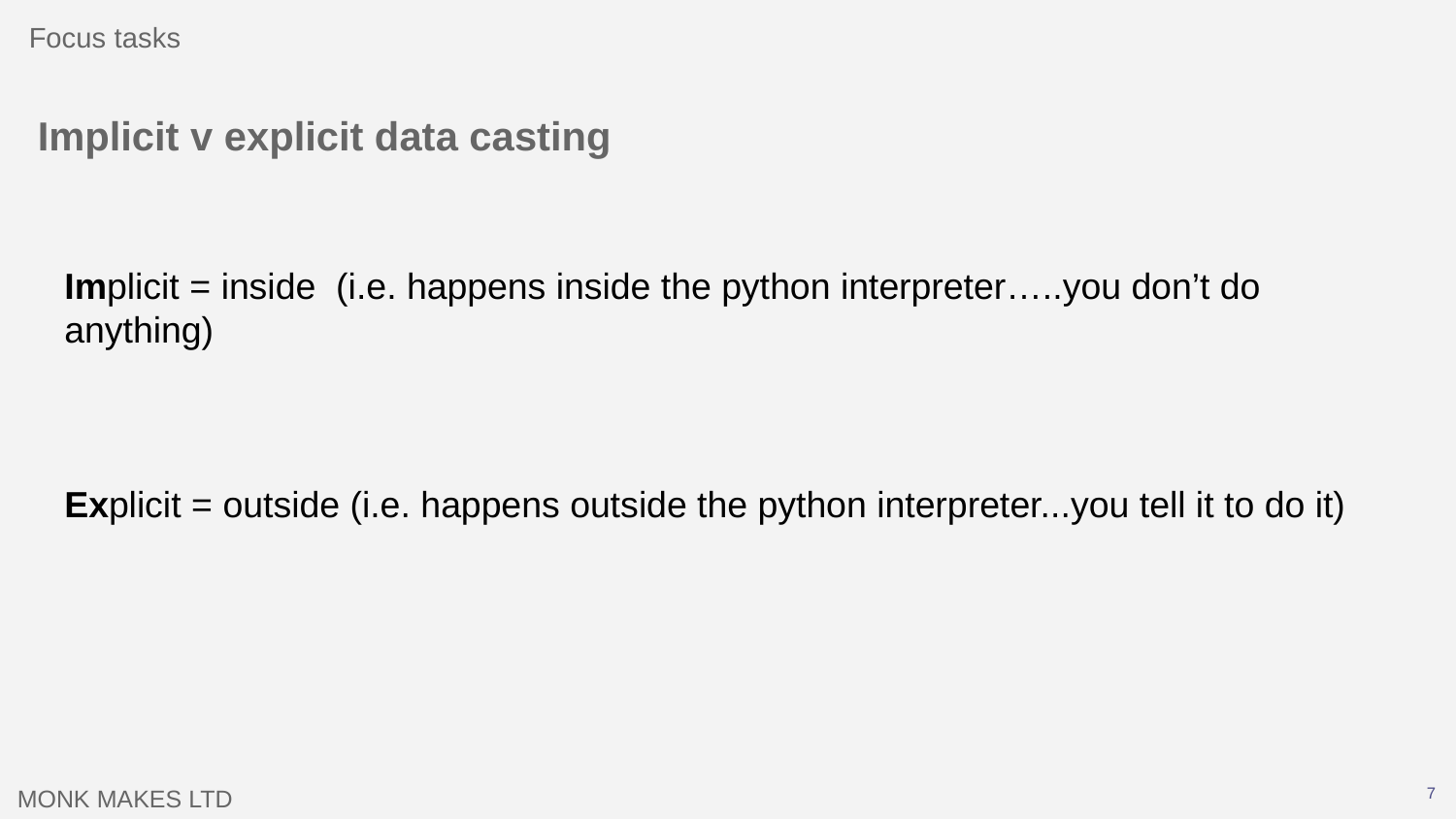

Focus tasks
# Implicit v explicit data casting

Implicit = inside  (i.e. happens inside the python interpreter…..you don’t do anything)

Explicit = outside (i.e. happens outside the python interpreter...you tell it to do it)
7